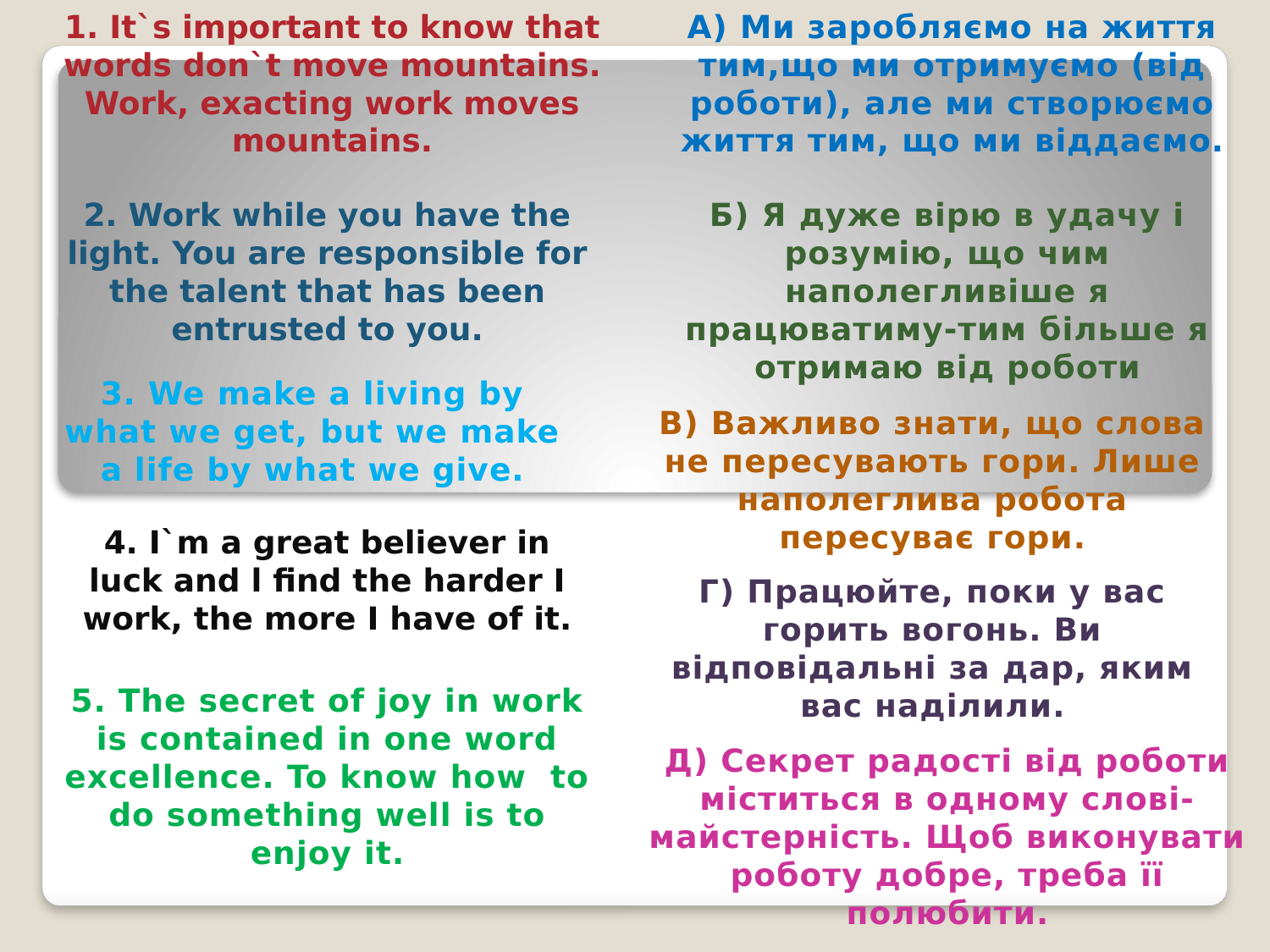

1. It`s important to know that words don`t move mountains. Work, exacting work moves mountains.
А) Ми заробляємо на життя тим,що ми отримуємо (від роботи), але ми створюємо життя тим, що ми віддаємо.
2. Work while you have the light. You are responsible for the talent that has been entrusted to you.
Б) Я дуже вірю в удачу і розумію, що чим наполегливіше я працюватиму-тим більше я отримаю від роботи
3. We make a living by what we get, but we make a life by what we give.
В) Важливо знати, що слова не пересувають гори. Лише наполеглива робота пересуває гори.
4. I`m a great believer in luck and l find the harder I work, the more I have of it.
Г) Працюйте, поки у вас горить вогонь. Ви відповідальні за дар, яким вас наділили.
5. The secret of joy in work is contained in one word excellence. To know how  to do something well is to enjoy it.
Д) Секрет радості від роботи міститься в одному слові-майстерність. Щоб виконувати роботу добре, треба її полюбити.